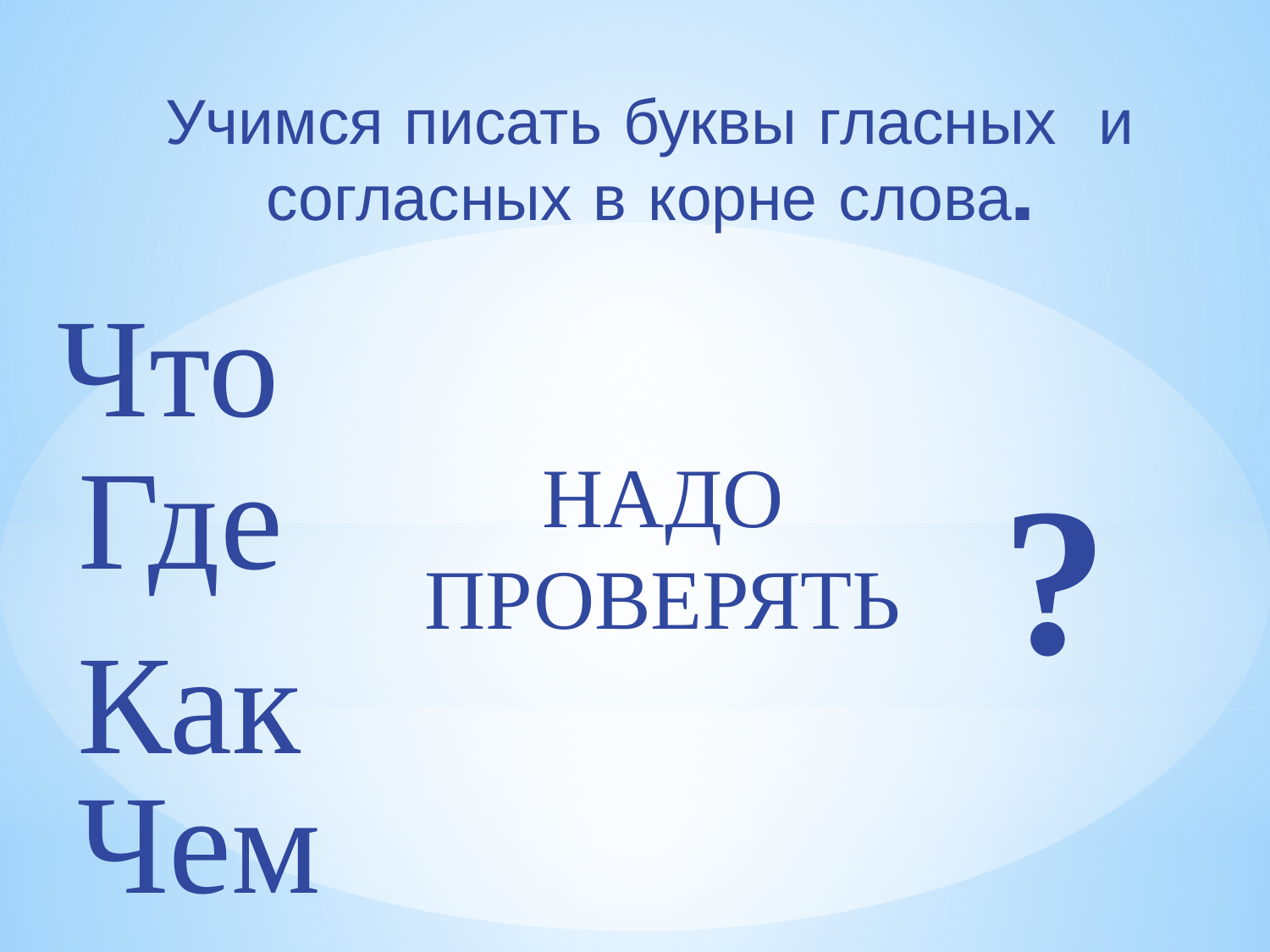

Учимся писать буквы гласных  и согласных в корне слова.
Что

НАДО ПРОВЕРЯТЬ

Где
?
Как
Чем